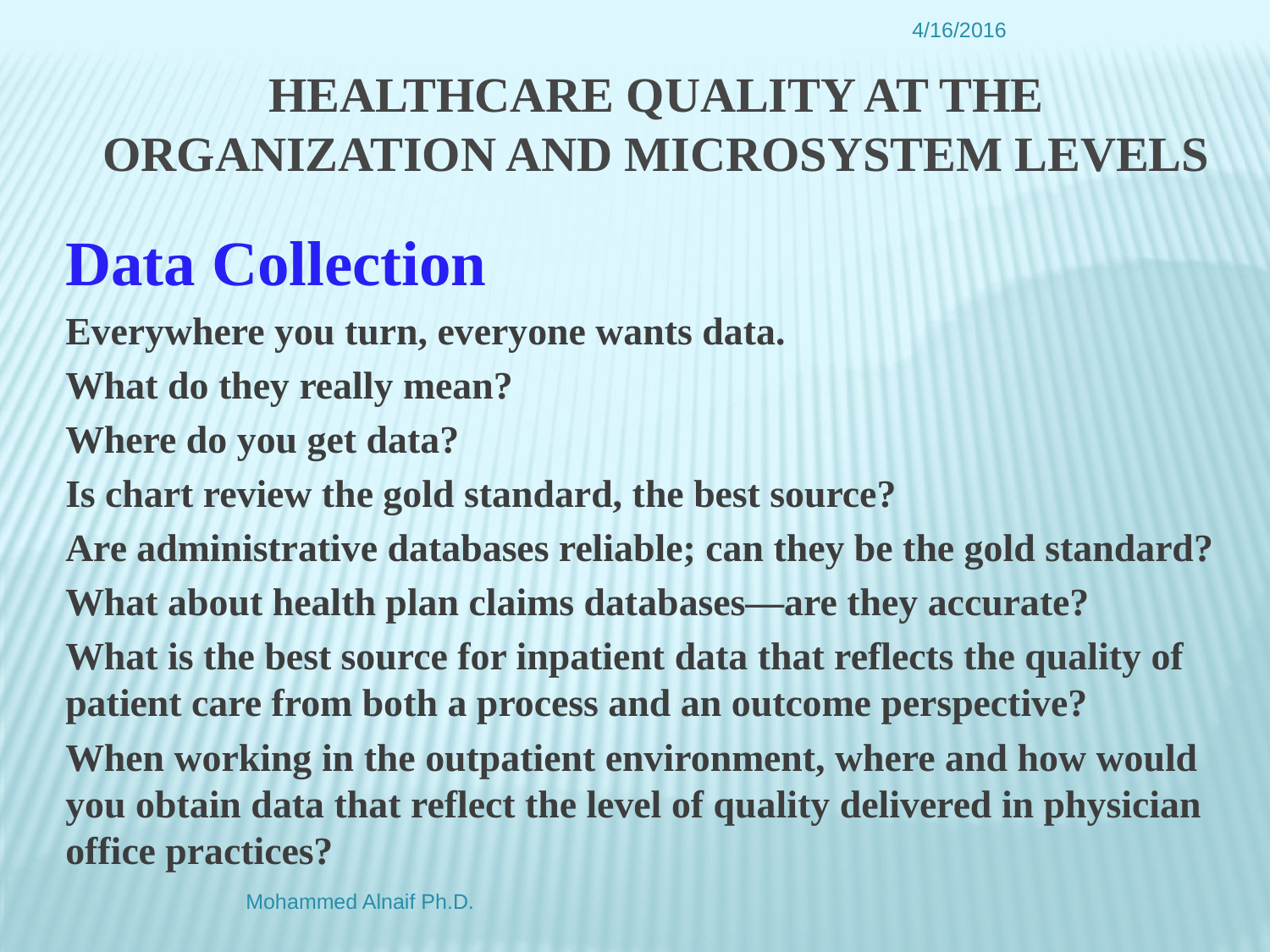

4/16/2016
# Healthcare Quality at the Organization and Microsystem Levels
Data Collection
Everywhere you turn, everyone wants data.
What do they really mean?
Where do you get data?
Is chart review the gold standard, the best source?
Are administrative databases reliable; can they be the gold standard?
What about health plan claims databases—are they accurate?
What is the best source for inpatient data that reflects the quality of patient care from both a process and an outcome perspective?
When working in the outpatient environment, where and how would you obtain data that reflect the level of quality delivered in physician office practices?
Mohammed Alnaif Ph.D.
2